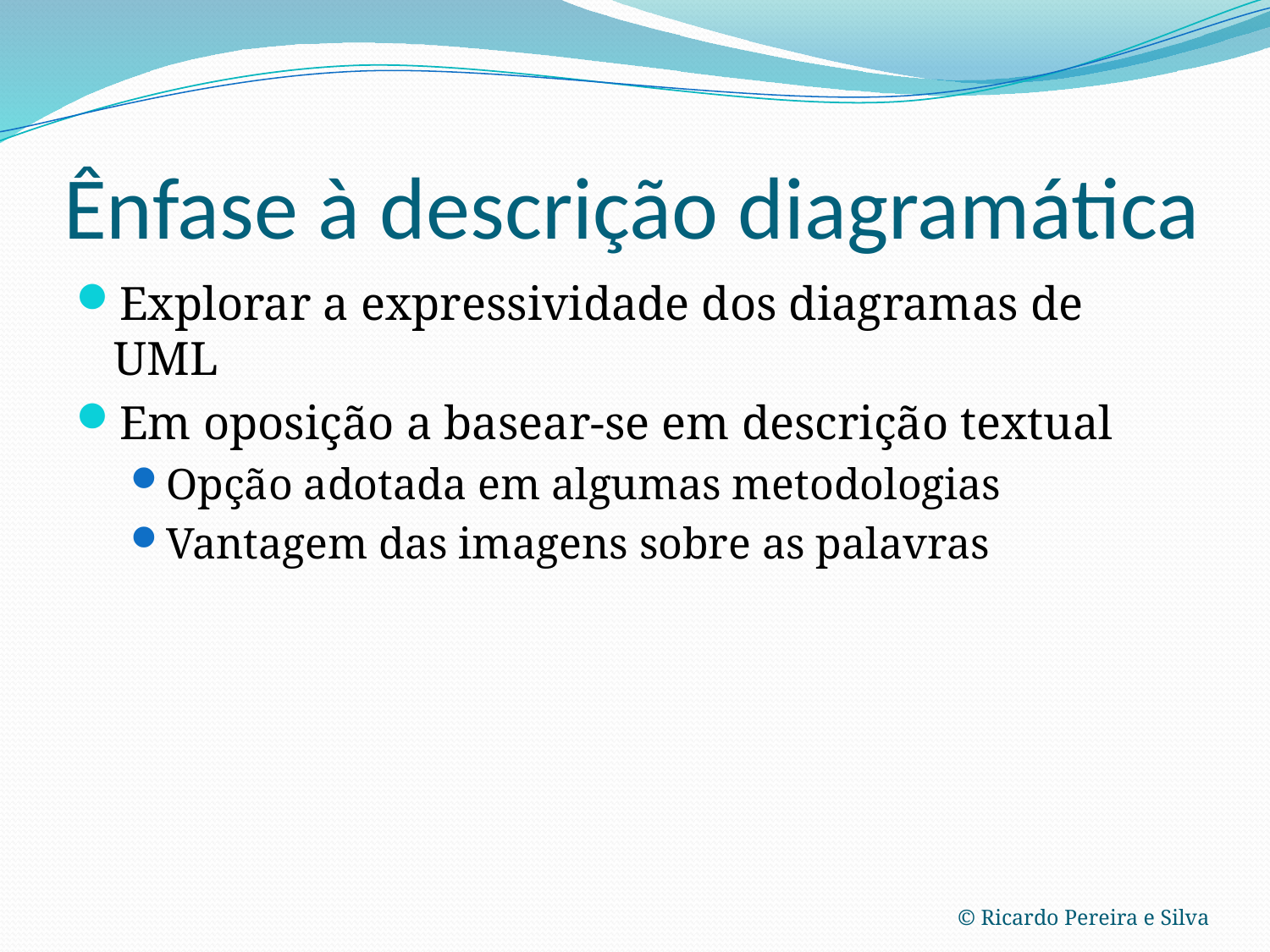

# Ênfase à descrição diagramática
Explorar a expressividade dos diagramas de UML
Em oposição a basear-se em descrição textual
Opção adotada em algumas metodologias
Vantagem das imagens sobre as palavras

© Ricardo Pereira e Silva